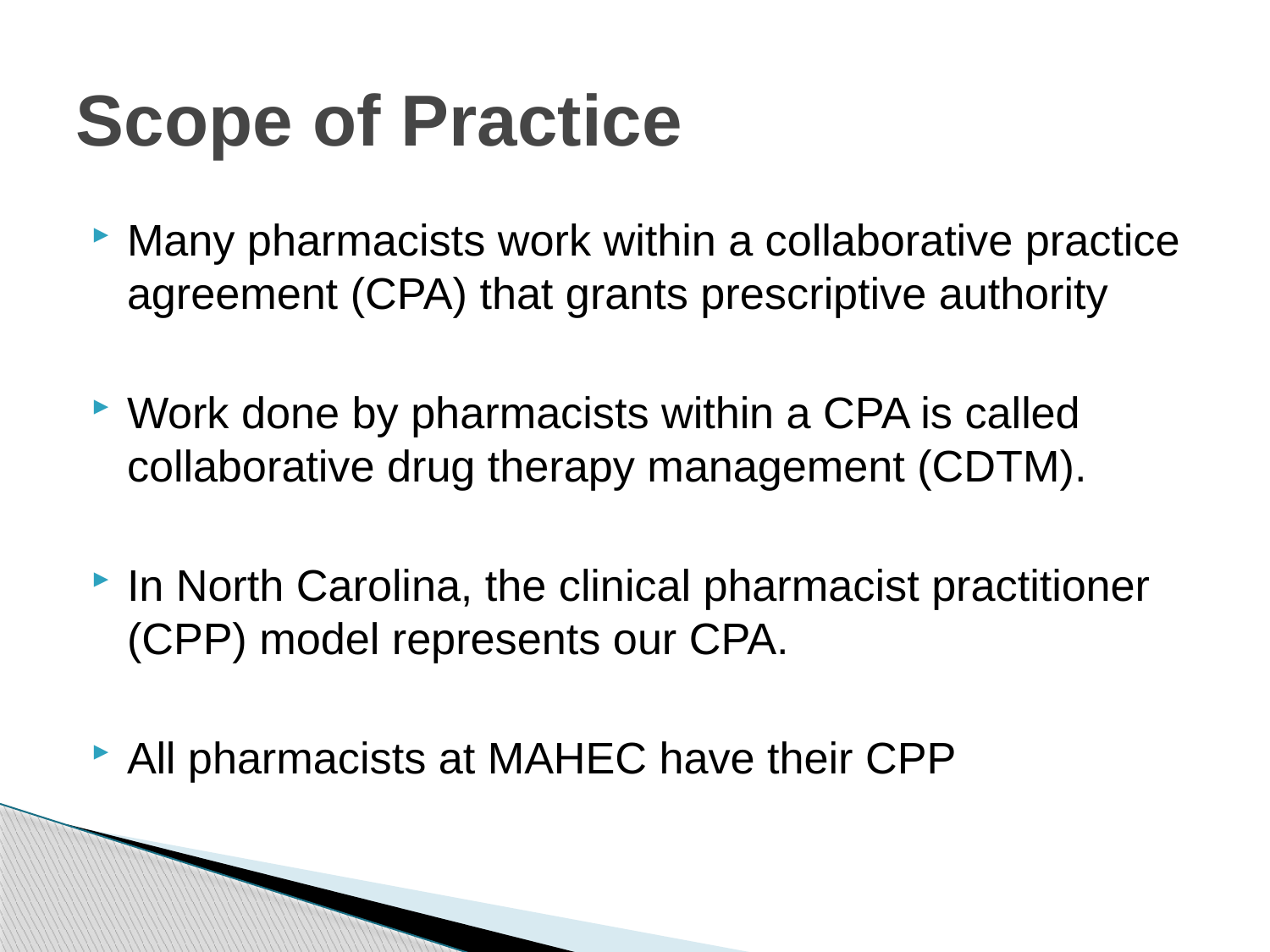

# Scope of Practice
Many pharmacists work within a collaborative practice agreement (CPA) that grants prescriptive authority

Work done by pharmacists within a CPA is called collaborative drug therapy management (CDTM).

In North Carolina, the clinical pharmacist practitioner (CPP) model represents our CPA.

All pharmacists at MAHEC have their CPP